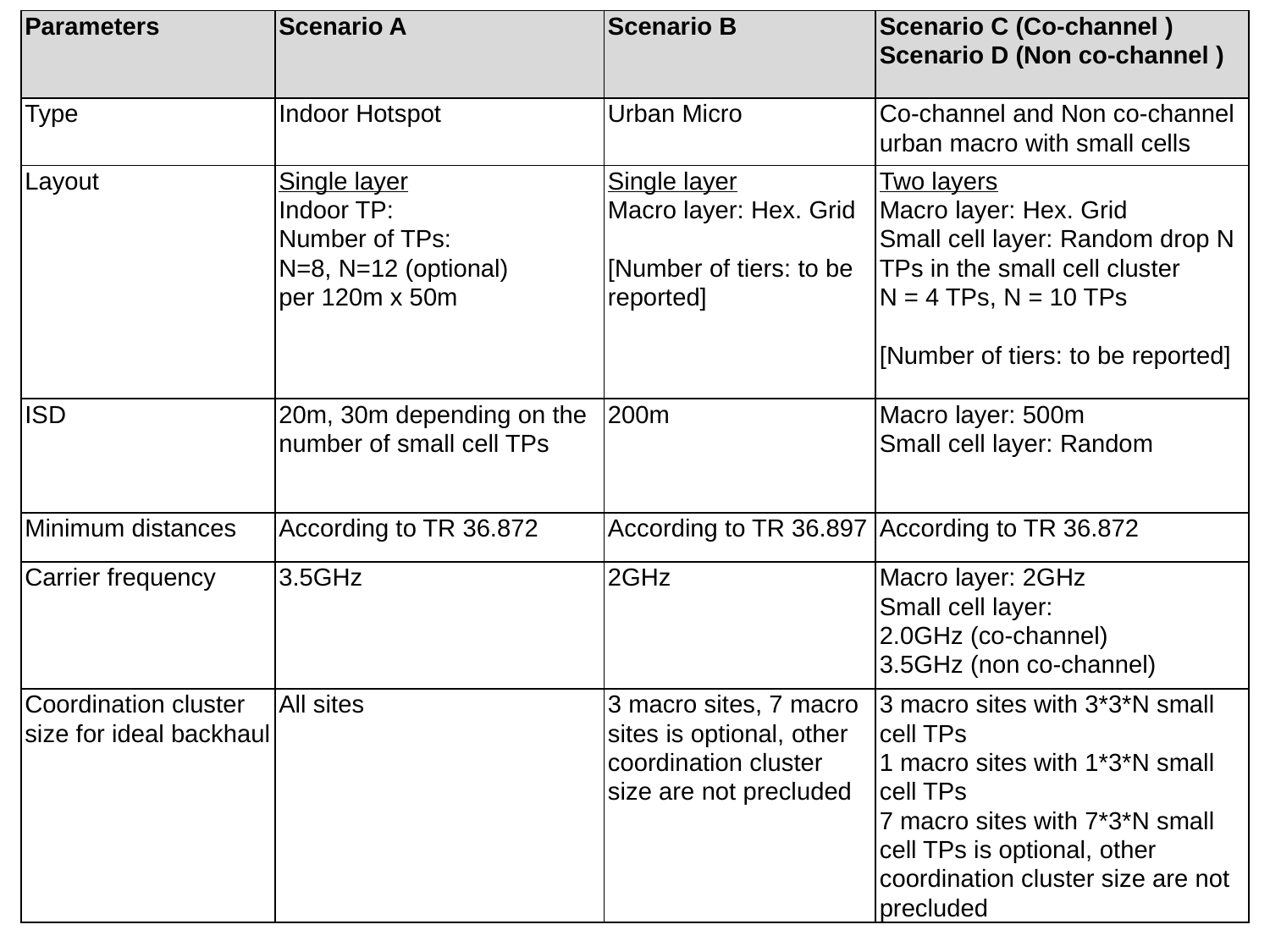

| Parameters | Scenario A | Scenario B | Scenario C (Co-channel ) Scenario D (Non co-channel ) |
| --- | --- | --- | --- |
| Type | Indoor Hotspot | Urban Micro | Co-channel and Non co-channel urban macro with small cells |
| Layout | Single layer Indoor TP: Number of TPs: N=8, N=12 (optional) per 120m x 50m | Single layer Macro layer: Hex. Grid [Number of tiers: to be reported] | Two layers Macro layer: Hex. Grid Small cell layer: Random drop N TPs in the small cell cluster N = 4 TPs, N = 10 TPs [Number of tiers: to be reported] |
| ISD | 20m, 30m depending on the number of small cell TPs | 200m | Macro layer: 500m Small cell layer: Random |
| Minimum distances | According to TR 36.872 | According to TR 36.897 | According to TR 36.872 |
| Carrier frequency | 3.5GHz | 2GHz | Macro layer: 2GHz Small cell layer: 2.0GHz (co-channel) 3.5GHz (non co-channel) |
| Coordination cluster size for ideal backhaul | All sites | 3 macro sites, 7 macro sites is optional, other coordination cluster size are not precluded | 3 macro sites with 3\*3\*N small cell TPs 1 macro sites with 1\*3\*N small cell TPs 7 macro sites with 7\*3\*N small cell TPs is optional, other coordination cluster size are not precluded |